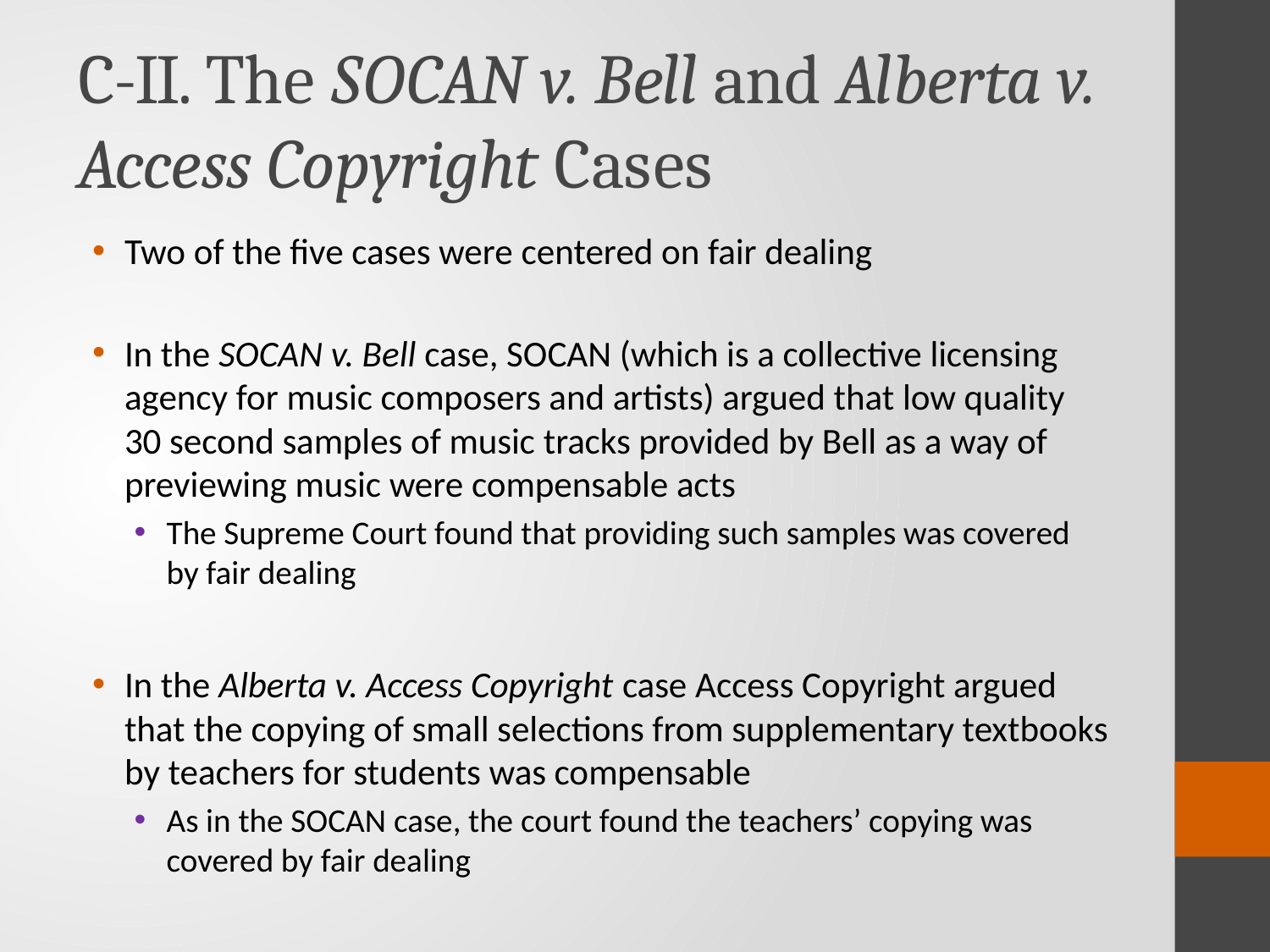

# C-II. The SOCAN v. Bell and Alberta v. Access Copyright Cases
Two of the five cases were centered on fair dealing

In the SOCAN v. Bell case, SOCAN (which is a collective licensing agency for music composers and artists) argued that low quality 30 second samples of music tracks provided by Bell as a way of previewing music were compensable acts
The Supreme Court found that providing such samples was covered by fair dealing

In the Alberta v. Access Copyright case Access Copyright argued that the copying of small selections from supplementary textbooks by teachers for students was compensable
As in the SOCAN case, the court found the teachers’ copying was covered by fair dealing